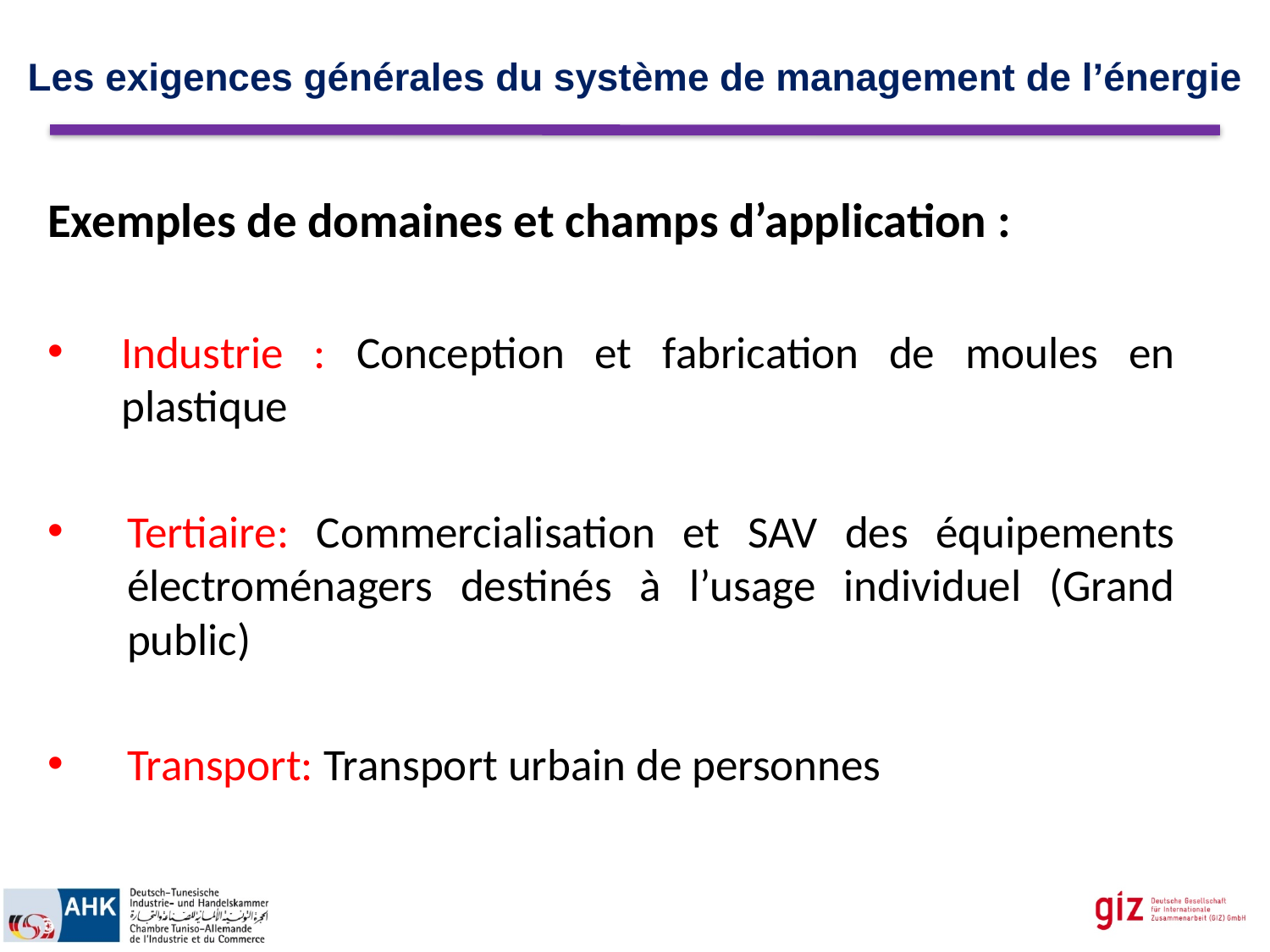

Les exigences générales du système de management de l’énergie

Exemples de domaines et champs d’application :

Industrie : Conception et fabrication de moules en plastique

Tertiaire: Commercialisation et SAV des équipements électroménagers destinés à l’usage individuel (Grand public)

Transport: Transport urbain de personnes